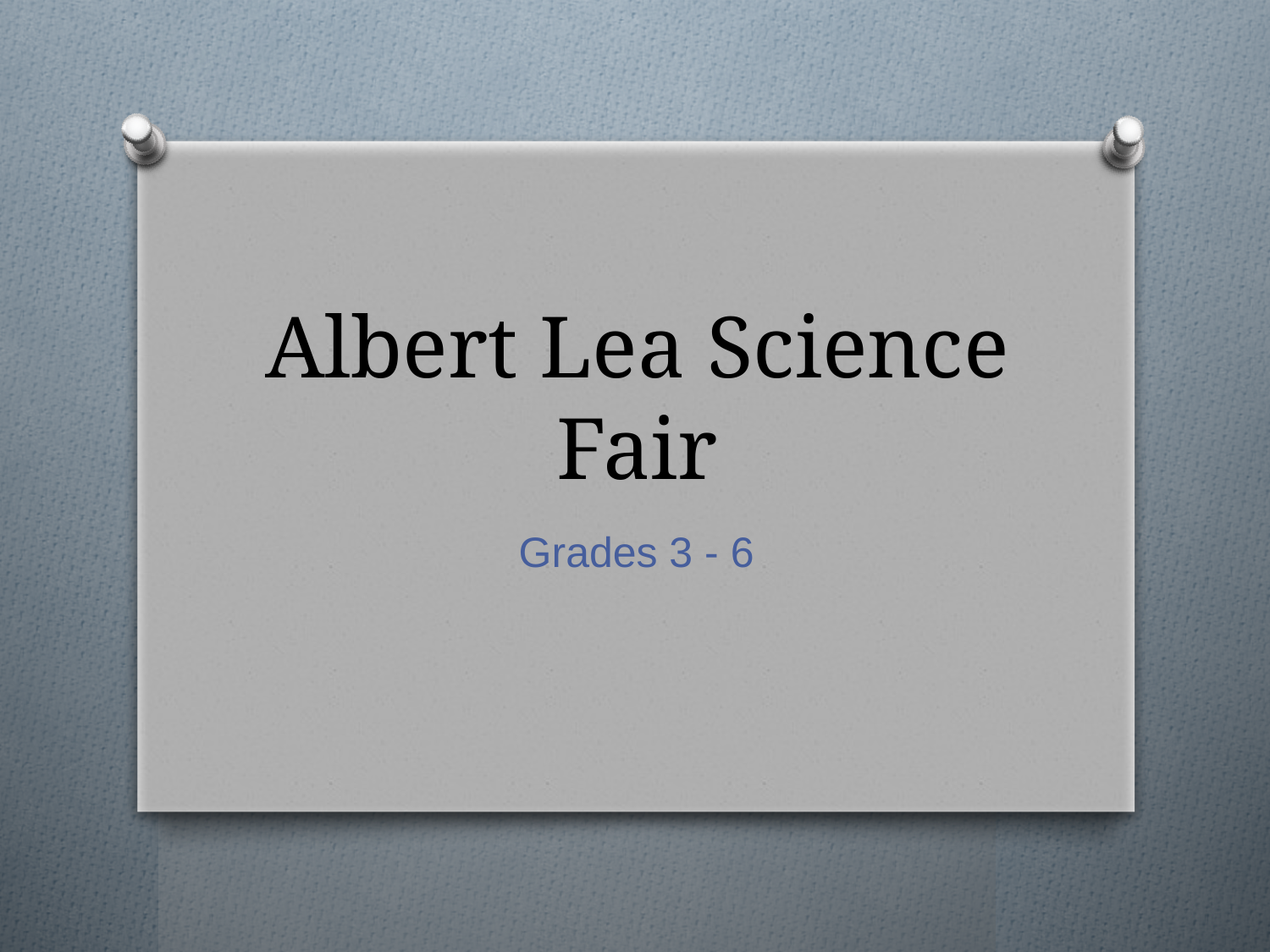

# Albert Lea Science Fair
Grades 3 - 6